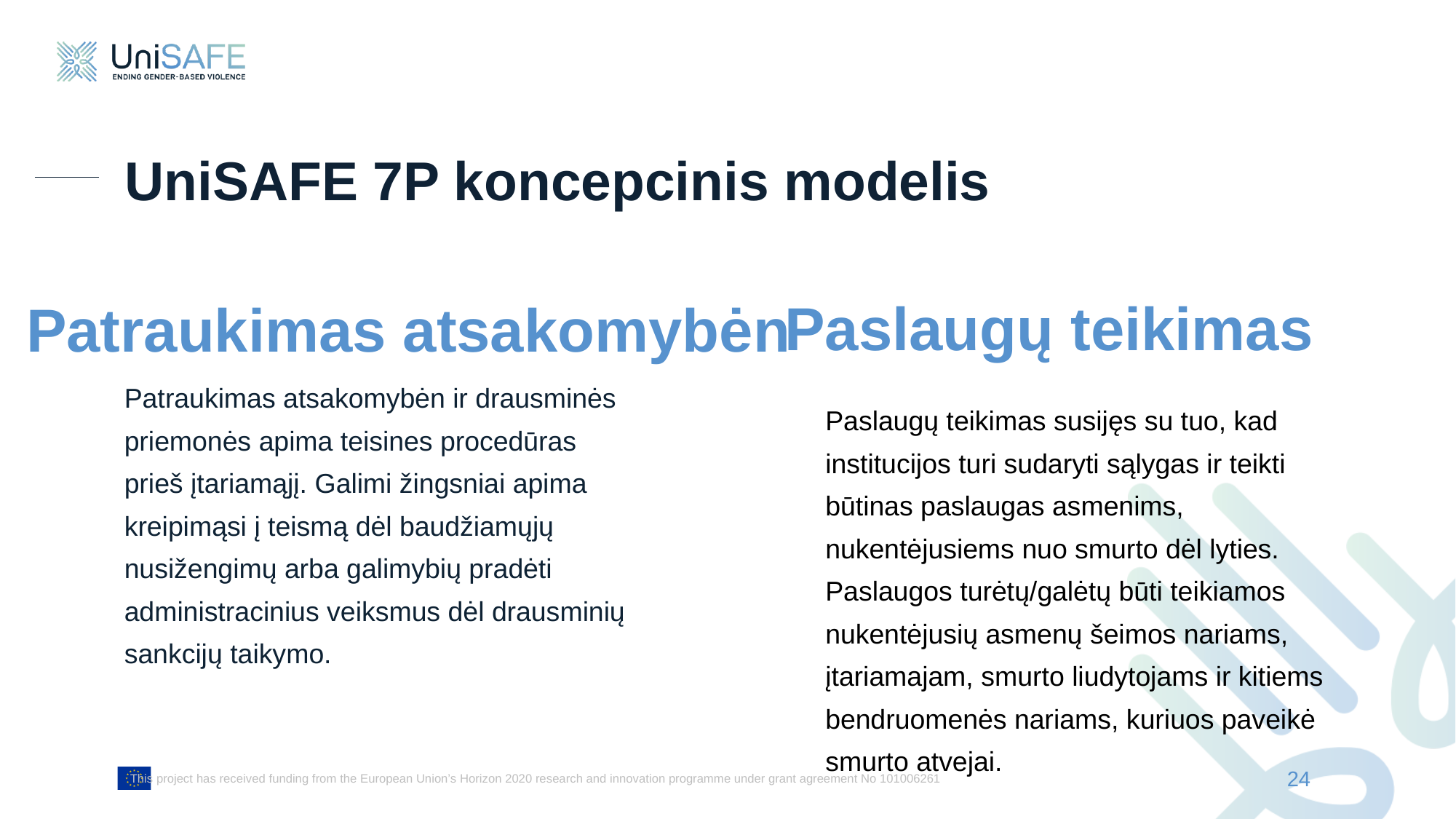

# UniSAFE 7P koncepcinis modelis
Paslaugų teikimas
Patraukimas atsakomybėn
Patraukimas atsakomybėn ir drausminės priemonės apima teisines procedūras prieš įtariamąjį. Galimi žingsniai apima kreipimąsi į teismą dėl baudžiamųjų nusižengimų arba galimybių pradėti administracinius veiksmus dėl drausminių sankcijų taikymo.
Paslaugų teikimas susijęs su tuo, kad institucijos turi sudaryti sąlygas ir teikti būtinas paslaugas asmenims, nukentėjusiems nuo smurto dėl lyties. Paslaugos turėtų/galėtų būti teikiamos nukentėjusių asmenų šeimos nariams, įtariamajam, smurto liudytojams ir kitiems bendruomenės nariams, kuriuos paveikė smurto atvejai.
24